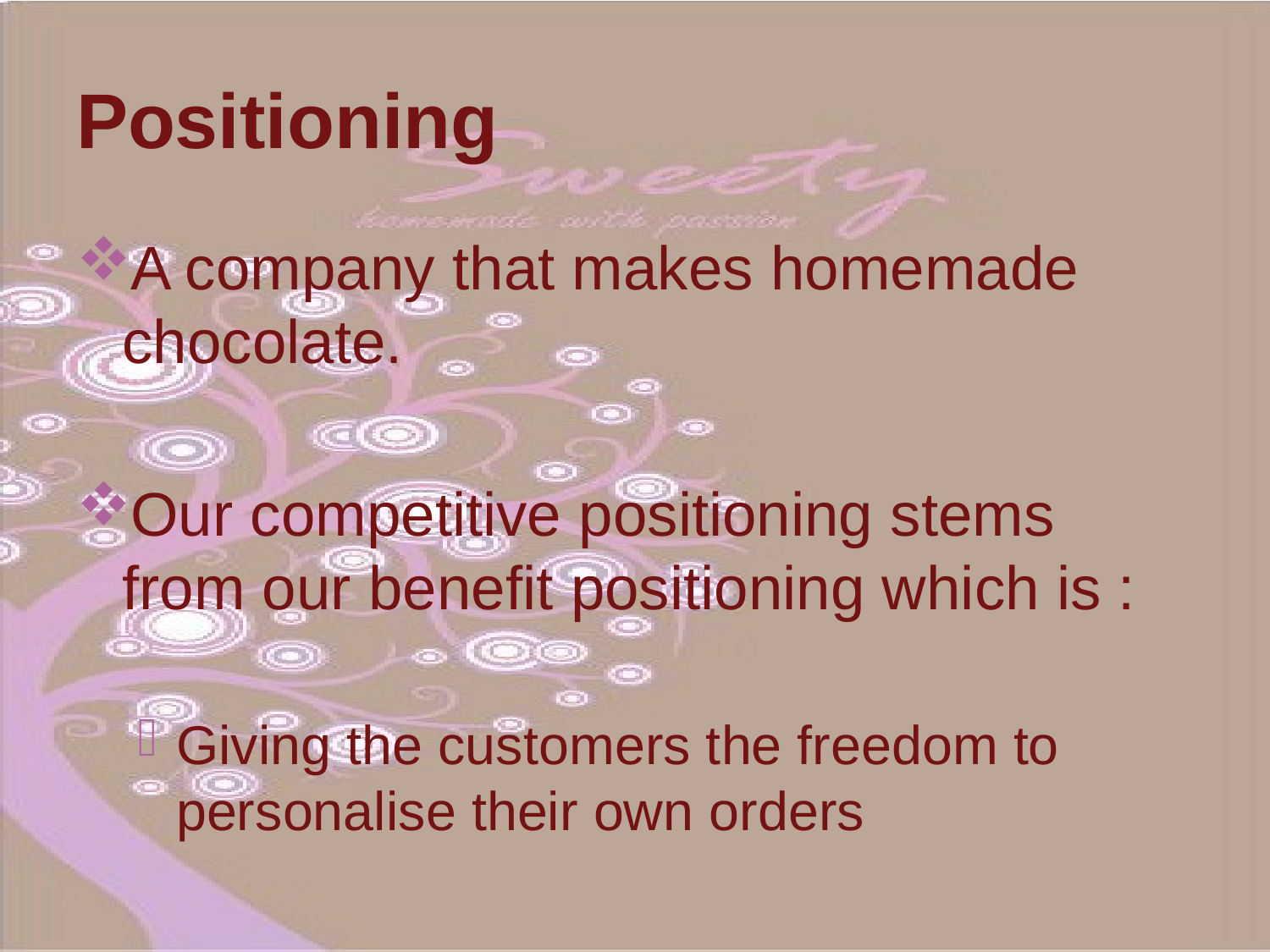

# Positioning
A company that makes homemade chocolate.

Our competitive positioning stems from our benefit positioning which is :

Giving the customers the freedom to personalise their own orders